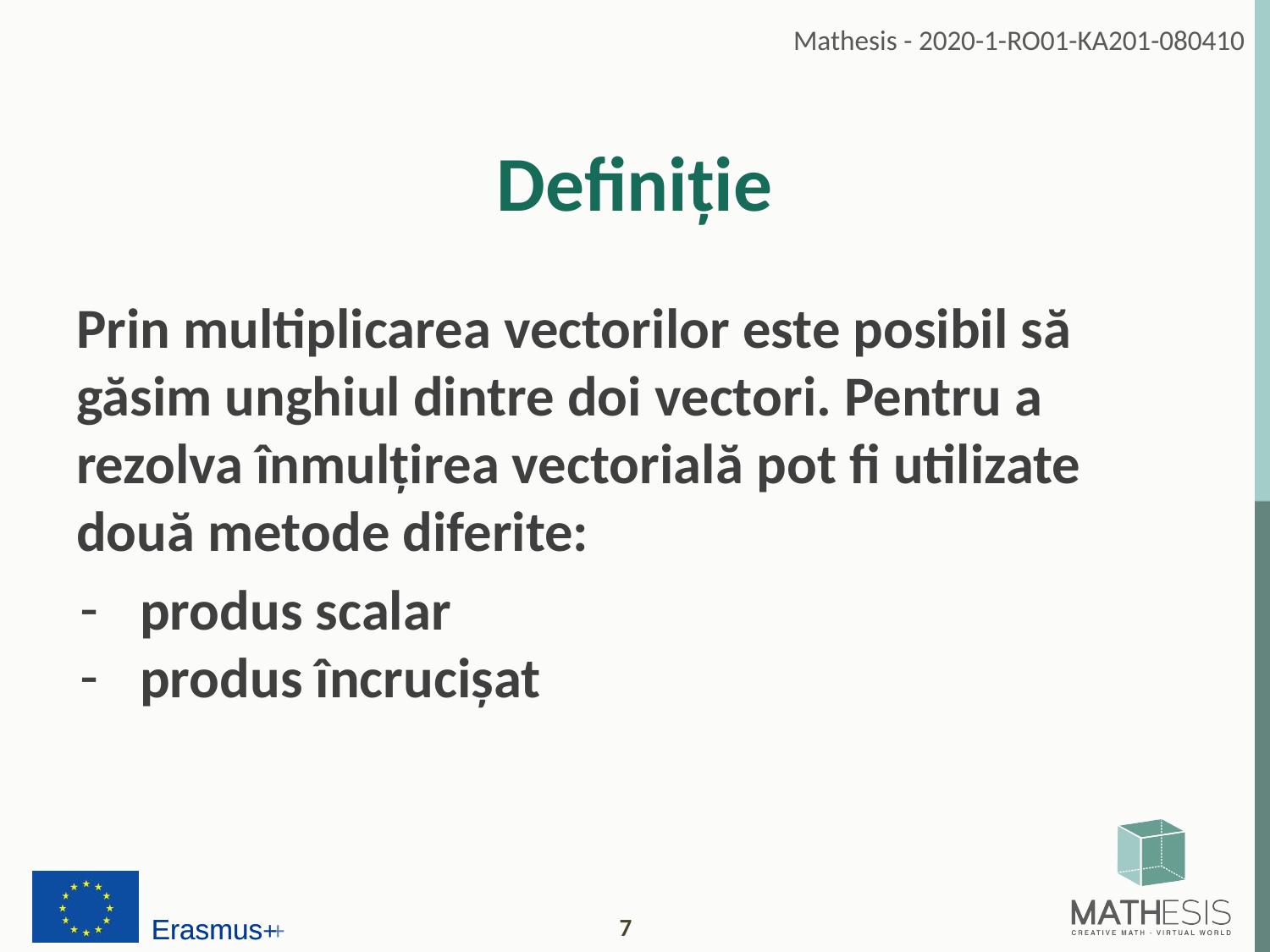

# Definiție
Prin multiplicarea vectorilor este posibil să găsim unghiul dintre doi vectori. Pentru a rezolva înmulțirea vectorială pot fi utilizate două metode diferite:
produs scalar
produs încrucișat